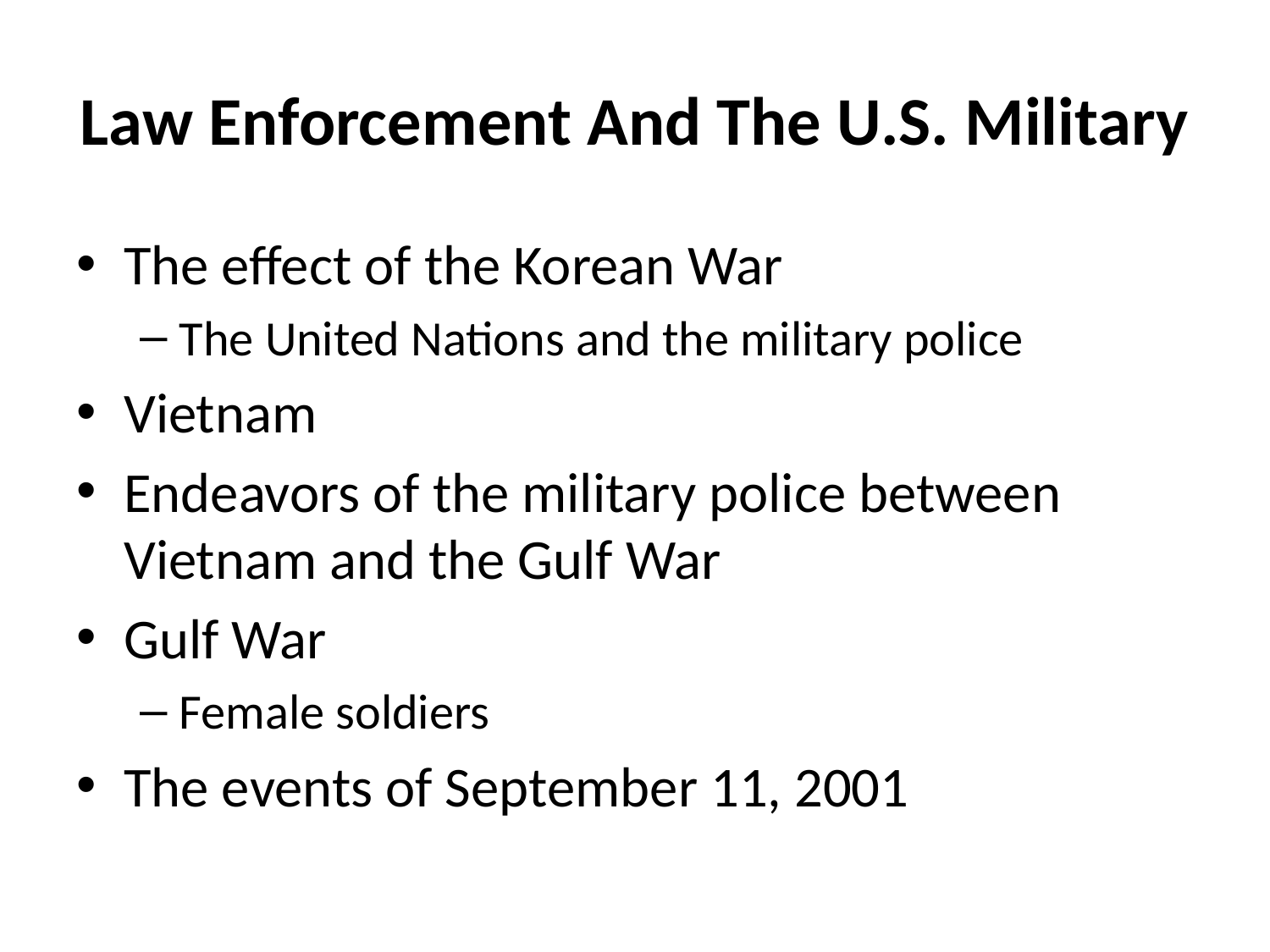

# Law Enforcement And The U.S. Military
The effect of the Korean War
The United Nations and the military police
Vietnam
Endeavors of the military police between Vietnam and the Gulf War
Gulf War
Female soldiers
The events of September 11, 2001